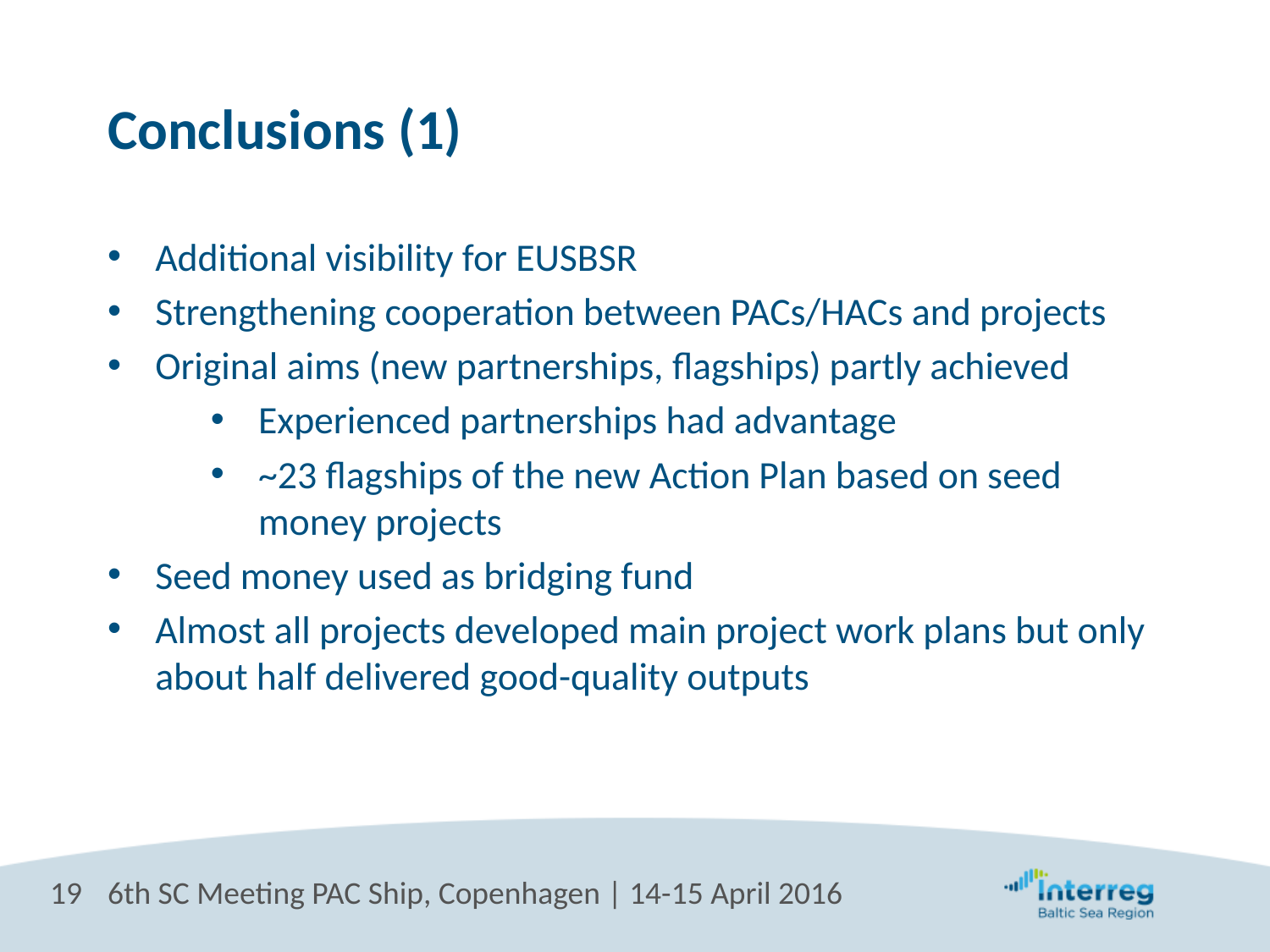

# Conclusions (1)
Additional visibility for EUSBSR
Strengthening cooperation between PACs/HACs and projects
Original aims (new partnerships, flagships) partly achieved
Experienced partnerships had advantage
~23 flagships of the new Action Plan based on seed money projects
Seed money used as bridging fund
Almost all projects developed main project work plans but only about half delivered good-quality outputs

19
6th SC Meeting PAC Ship, Copenhagen | 14-15 April 2016